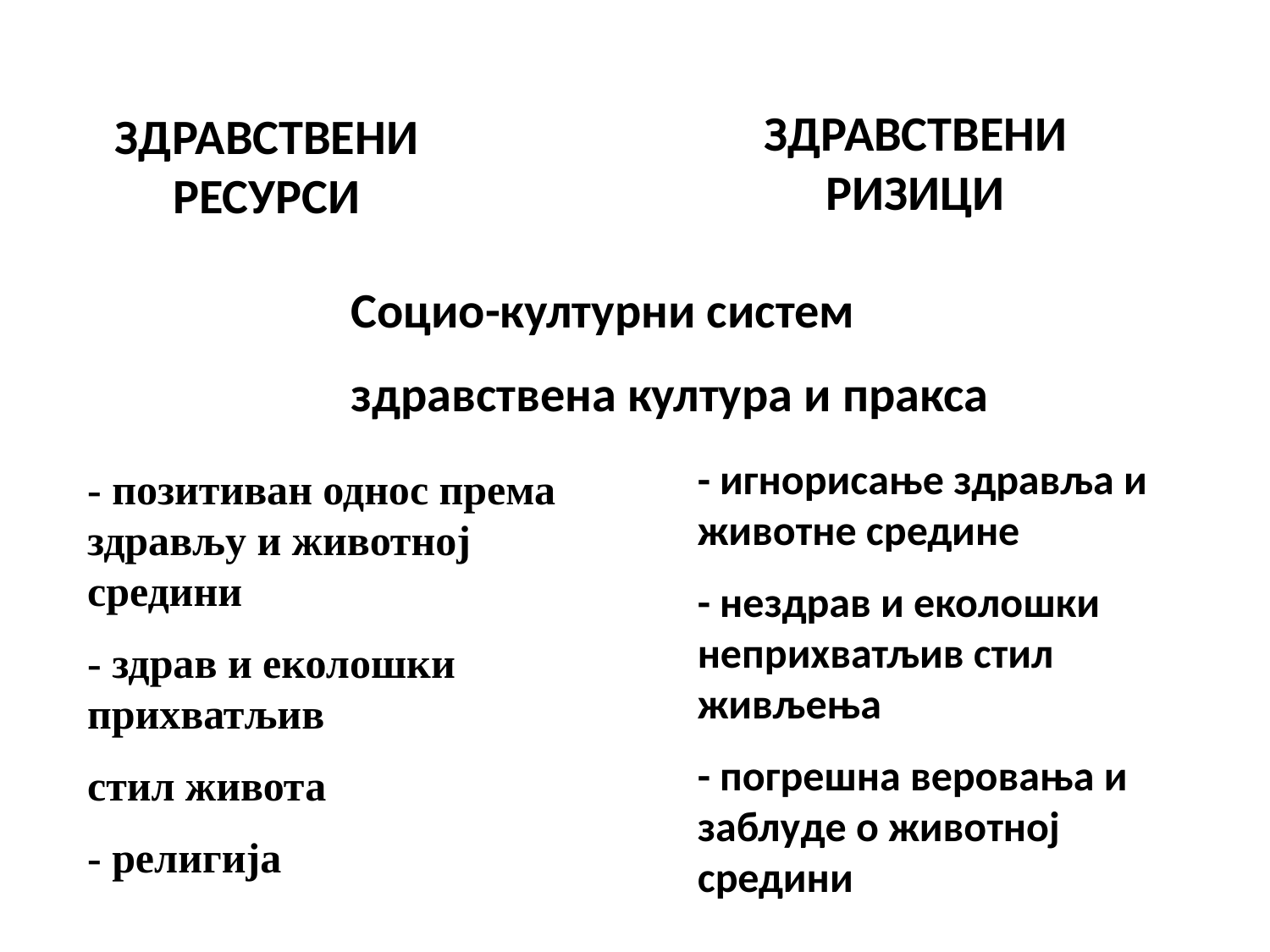

ЗДРАВСТВЕНИ РЕСУРСИ
ЗДРАВСТВЕНИ РИЗИЦИ
Социо-културни систем
здравствена култура и пракса
- игнорисање здравља и животне средине
- нездрав и еколошки неприхватљив стил живљења
- погрешна веровања и заблуде о животној средини
- позитиван однос према здрављу и животној средини
- здрав и еколошки прихватљив
стил живота
- религија